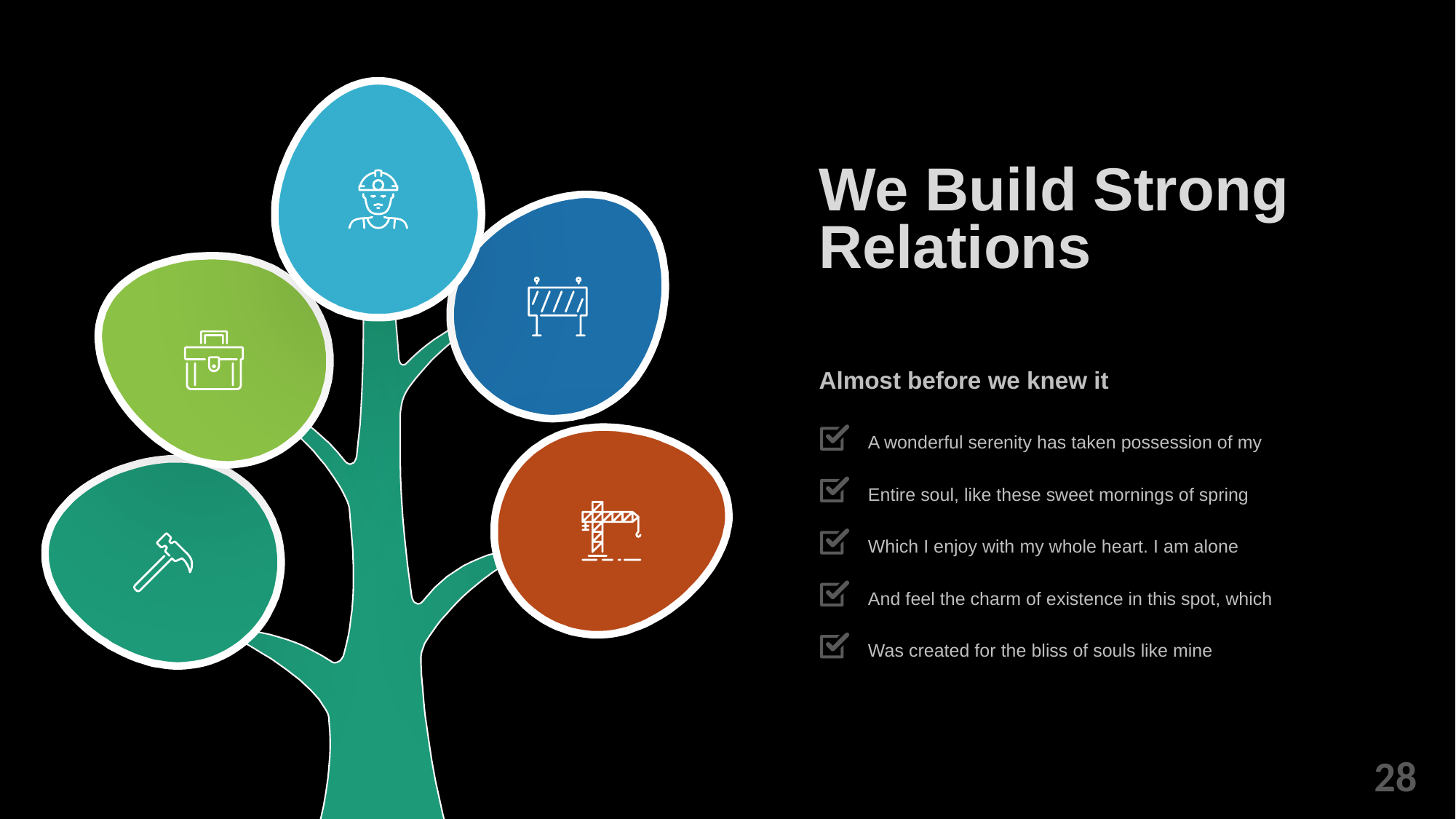

We Build Strong Relations

Almost before we knew it
A wonderful serenity has taken possession of my

Entire soul, like these sweet mornings of spring

Which I enjoy with my whole heart. I am alone

And feel the charm of existence in this spot, which

Was created for the bliss of souls like mine